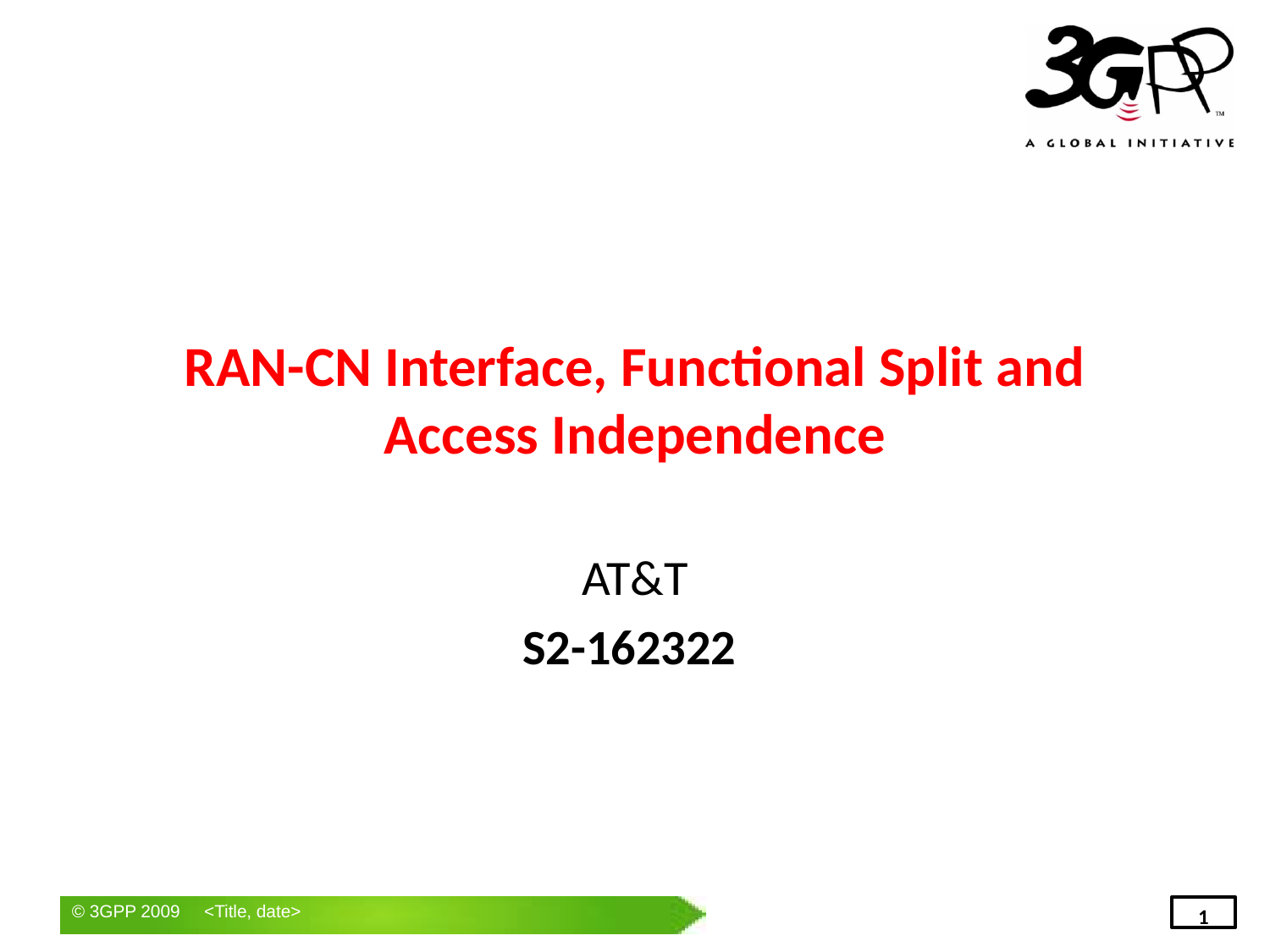

# RAN-CN Interface, Functional Split and Access Independence
AT&T
S2-162322